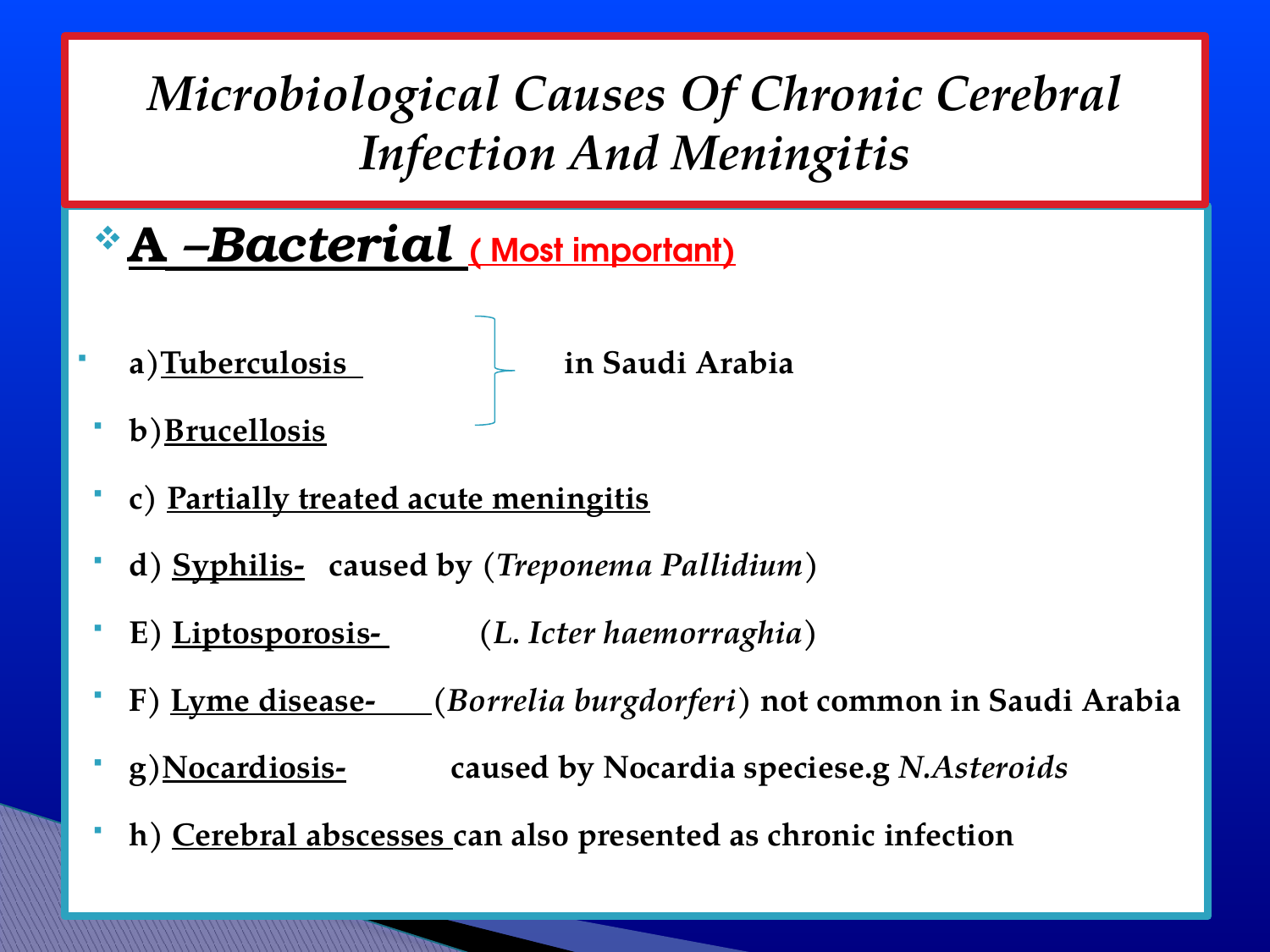

# Microbiological Causes Of Chronic Cerebral Infection And Meningitis
A –Bacterial ( Most important)

a)Tuberculosis                           in Saudi Arabia
b)Brucellosis
c) Partially treated acute meningitis
d) Syphilis-   caused by (Treponema Pallidium)
E) Liptosporosis-            (L. Icter haemorraghia)
F) Lyme disease-       (Borrelia burgdorferi) not common in Saudi Arabia
g)Nocardiosis-             caused by Nocardia speciese.g N.Asteroids
h) Cerebral abscesses can also presented as chronic infection